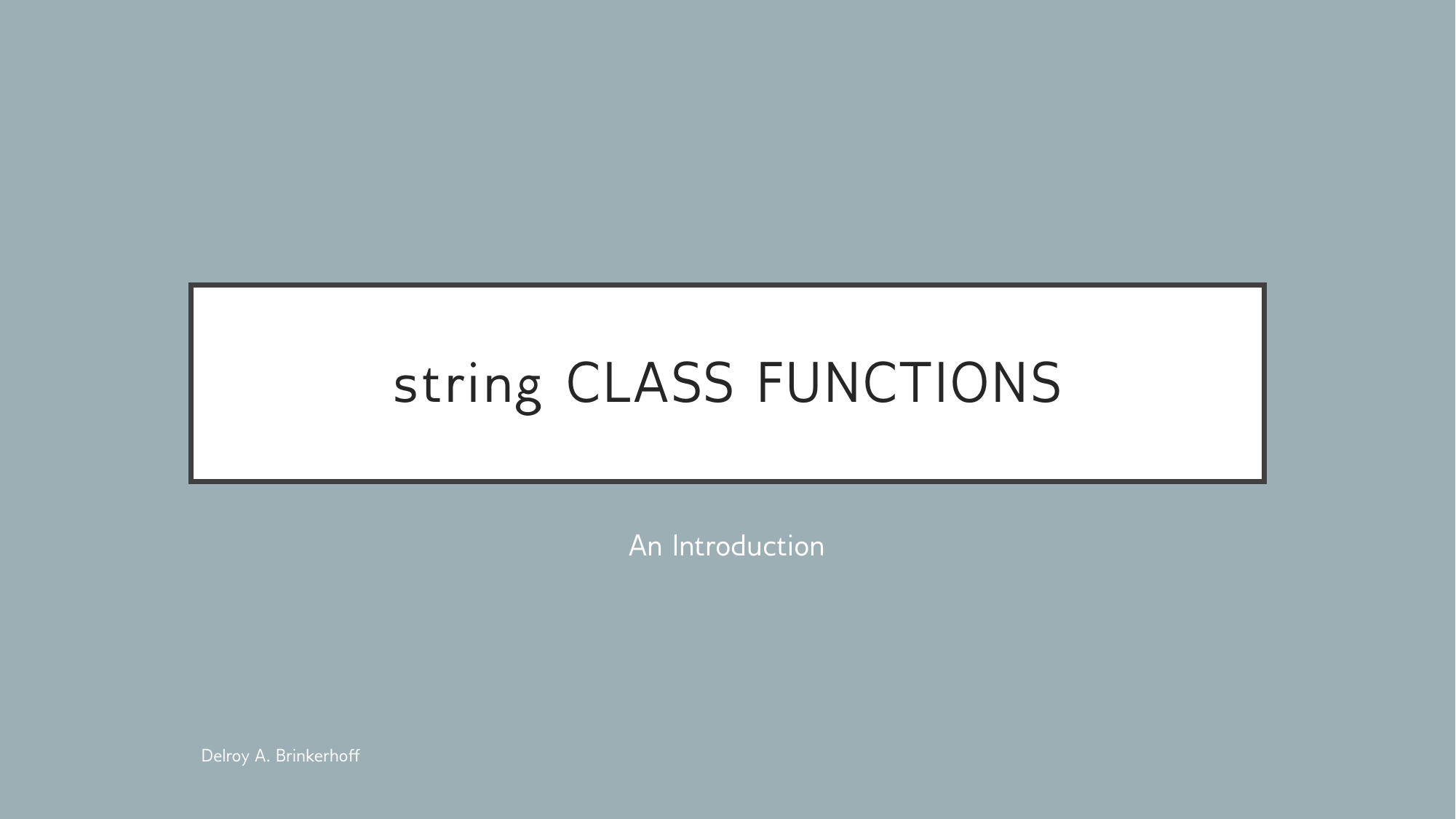

# string class functions
An Introduction
Delroy A. Brinkerhoff